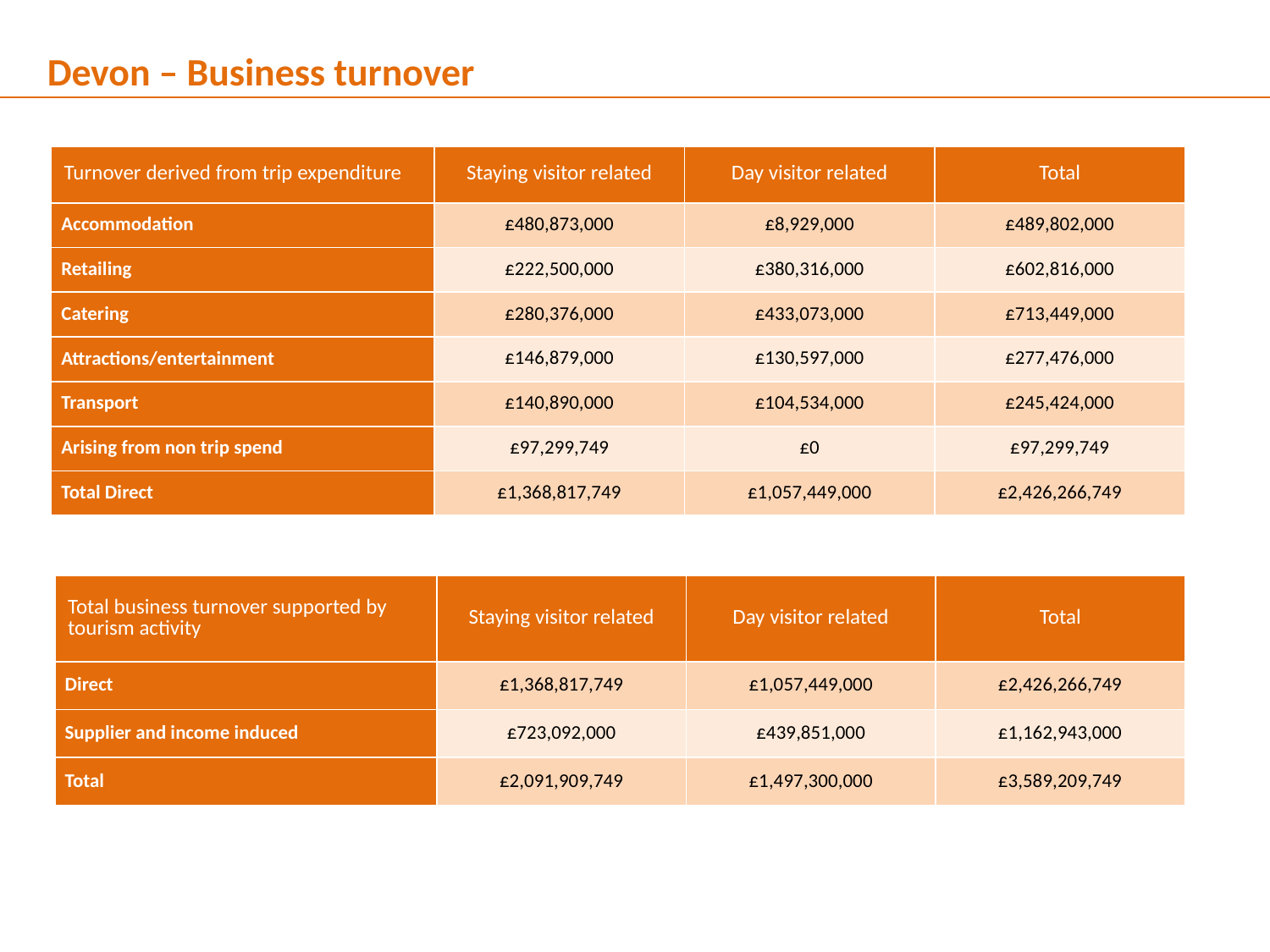

Devon – Business turnover

| Turnover derived from trip expenditure | Staying visitor related | Day visitor related | Total |
| --- | --- | --- | --- |
| Accommodation | £480,873,000 | £8,929,000 | £489,802,000 |
| Retailing | £222,500,000 | £380,316,000 | £602,816,000 |
| Catering | £280,376,000 | £433,073,000 | £713,449,000 |
| Attractions/entertainment | £146,879,000 | £130,597,000 | £277,476,000 |
| Transport | £140,890,000 | £104,534,000 | £245,424,000 |
| Arising from non trip spend | £97,299,749 | £0 | £97,299,749 |
| Total Direct | £1,368,817,749 | £1,057,449,000 | £2,426,266,749 |
| Total business turnover supported by tourism activity | Staying visitor related | Day visitor related | Total |
| --- | --- | --- | --- |
| Direct | £1,368,817,749 | £1,057,449,000 | £2,426,266,749 |
| Supplier and income induced | £723,092,000 | £439,851,000 | £1,162,943,000 |
| Total | £2,091,909,749 | £1,497,300,000 | £3,589,209,749 |
6